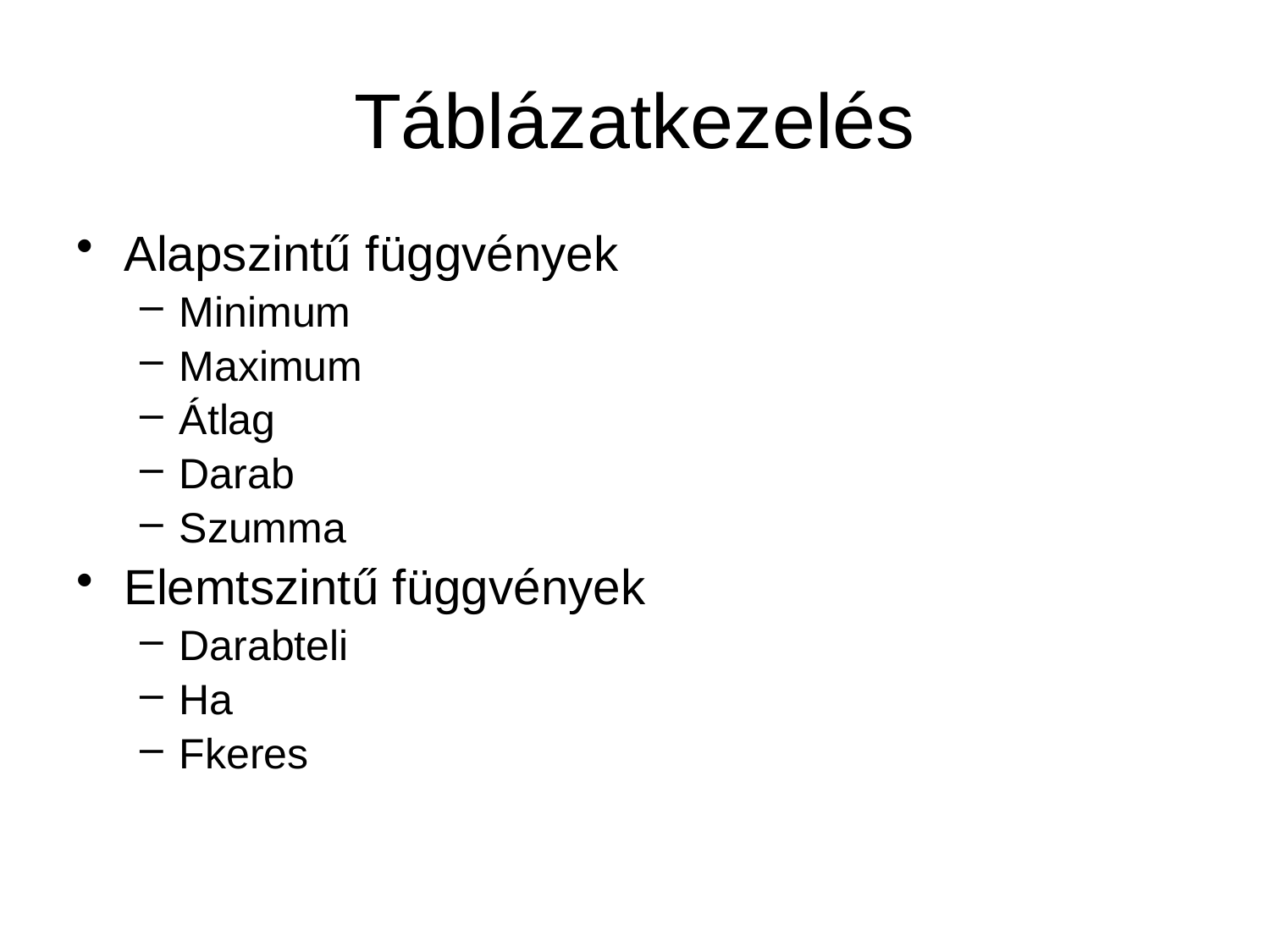

# Táblázatkezelés
Alapszintű függvények
Minimum
Maximum
Átlag
Darab
Szumma
Elemtszintű függvények
Darabteli
Ha
Fkeres